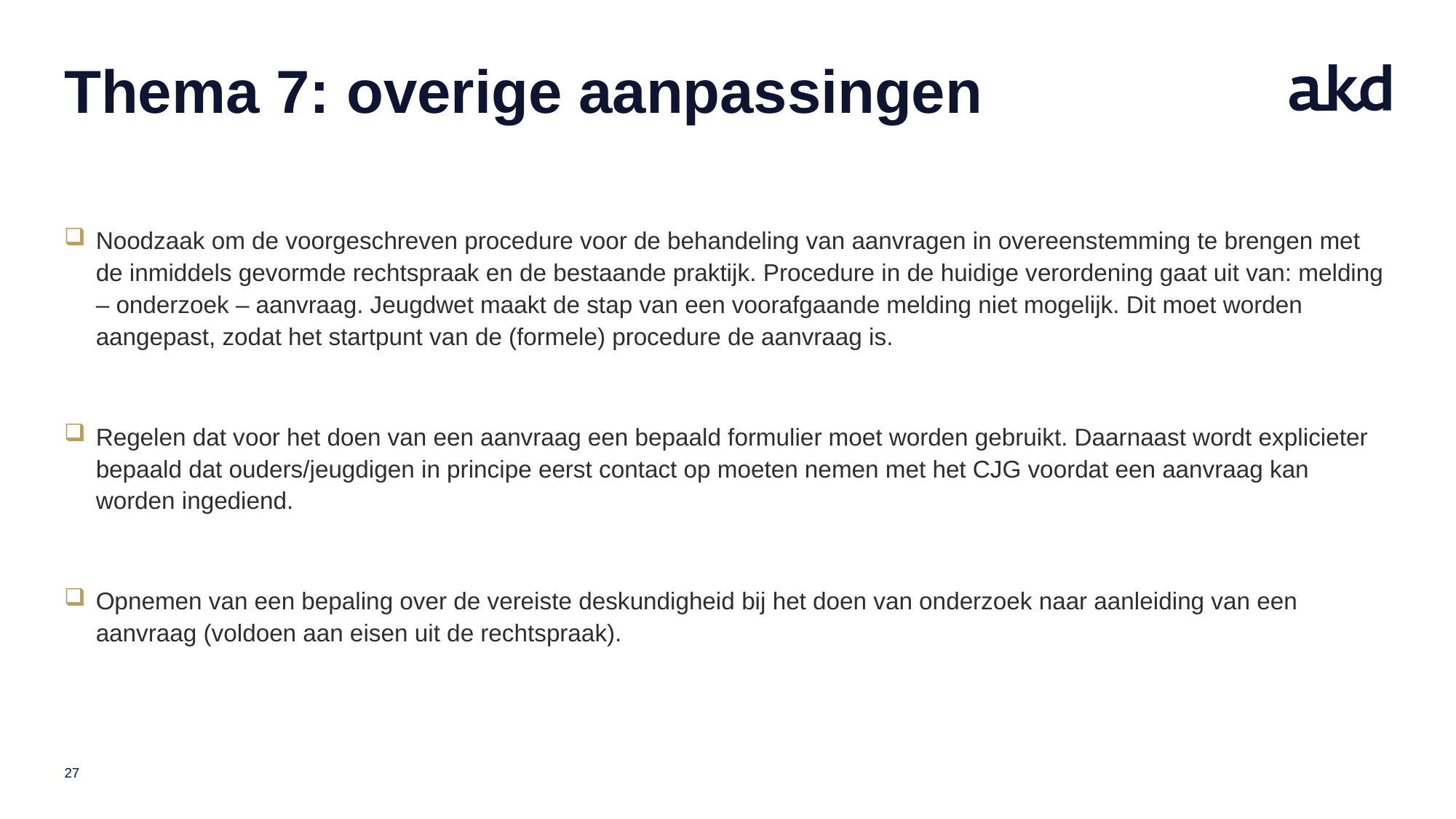

# Thema 7: overige aanpassingen

Noodzaak om de voorgeschreven procedure voor de behandeling van aanvragen in overeenstemming te brengen met de inmiddels gevormde rechtspraak en de bestaande praktijk. Procedure in de huidige verordening gaat uit van: melding – onderzoek – aanvraag. Jeugdwet maakt de stap van een voorafgaande melding niet mogelijk. Dit moet worden aangepast, zodat het startpunt van de (formele) procedure de aanvraag is.

Regelen dat voor het doen van een aanvraag een bepaald formulier moet worden gebruikt. Daarnaast wordt explicieter bepaald dat ouders/jeugdigen in principe eerst contact op moeten nemen met het CJG voordat een aanvraag kan worden ingediend.

Opnemen van een bepaling over de vereiste deskundigheid bij het doen van onderzoek naar aanleiding van een aanvraag (voldoen aan eisen uit de rechtspraak).

27